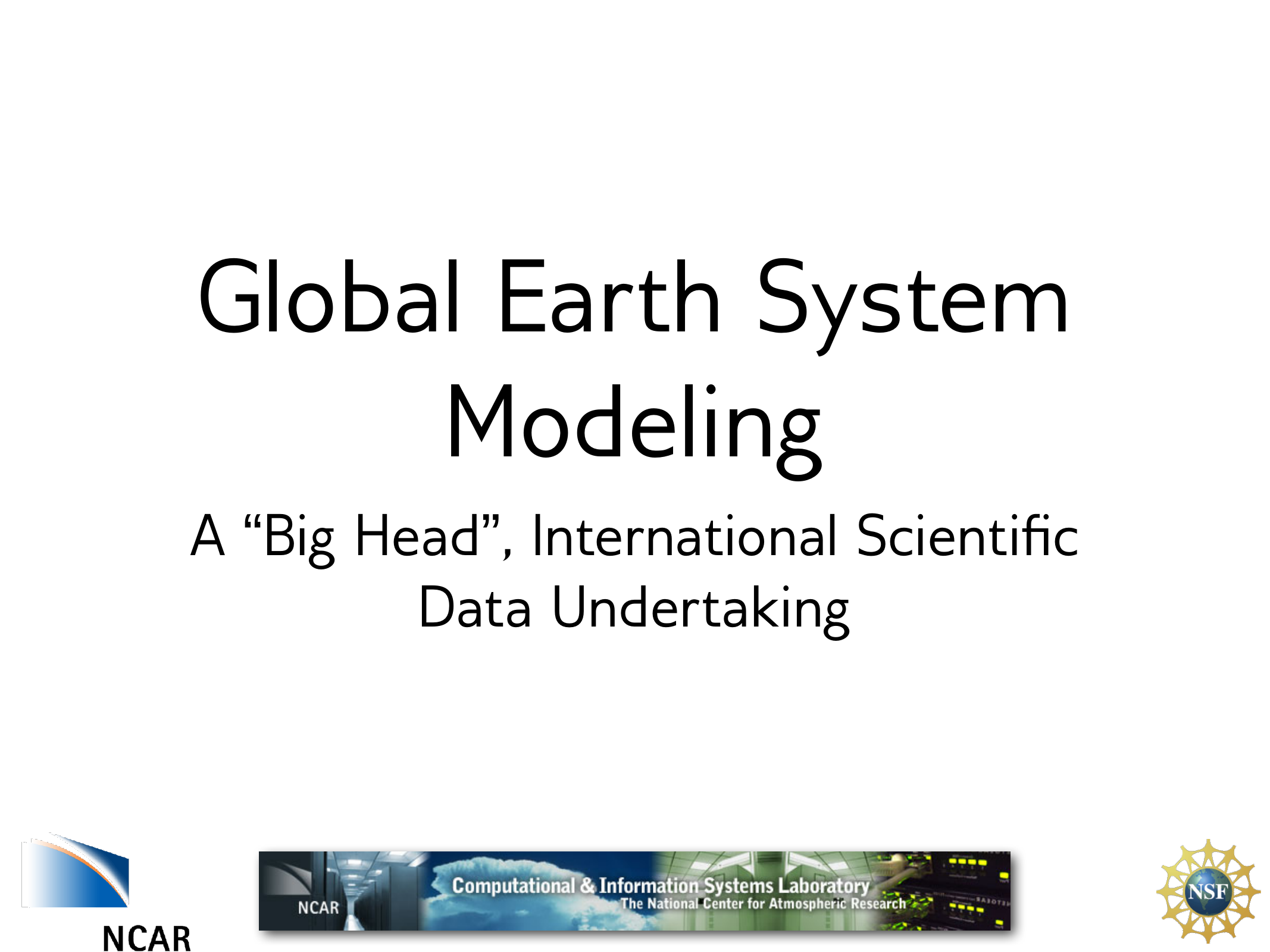

# Global Earth System Modeling
A “Big Head”, International Scientific Data Undertaking